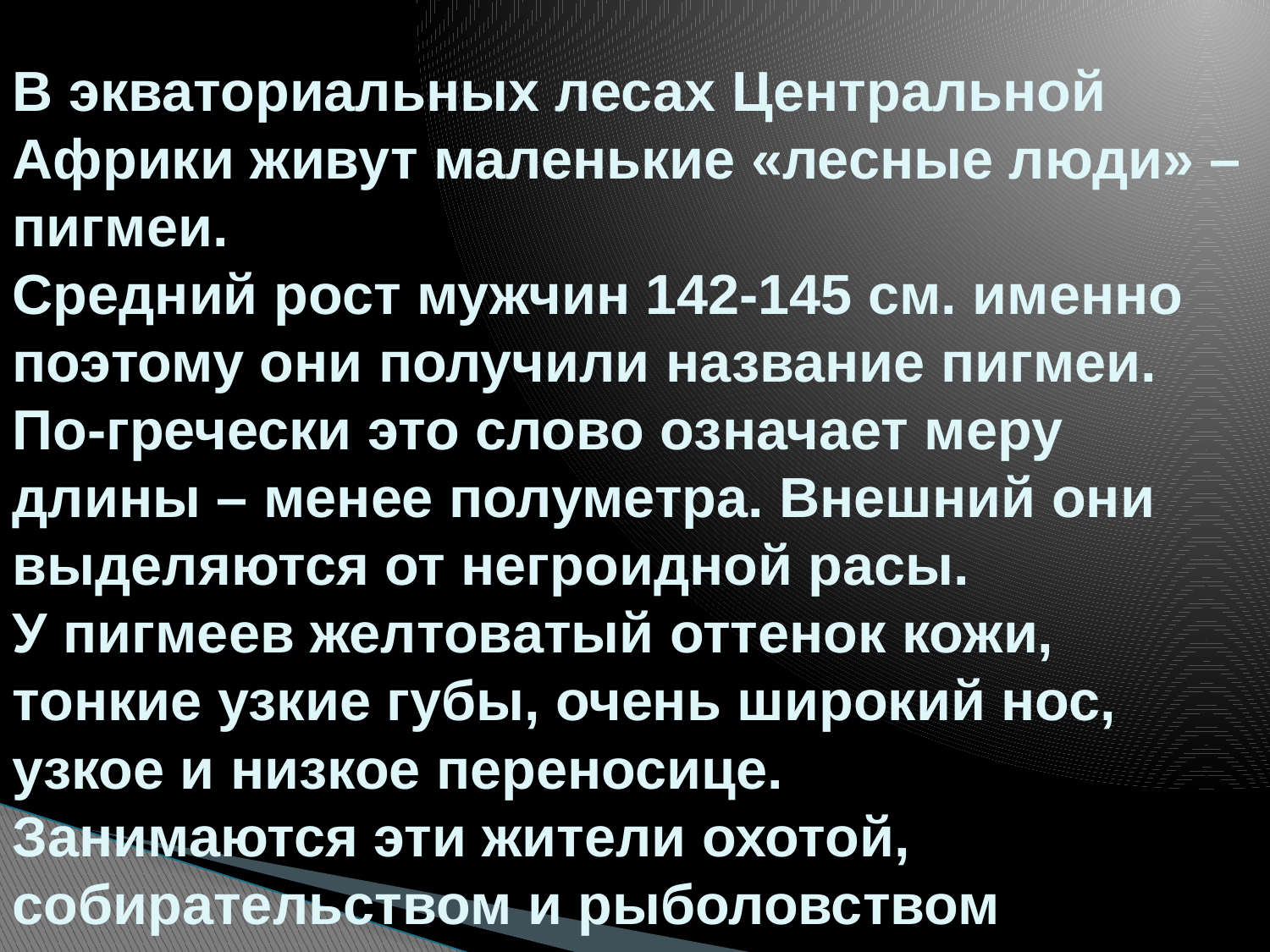

# В экваториальных лесах Центральной Африки живут маленькие «лесные люди» – пигмеи. Средний рост мужчин 142-145 см. именно поэтому они получили название пигмеи. По-гречески это слово означает меру длины – менее полуметра. Внешний они выделяются от негроидной расы. У пигмеев желтоватый оттенок кожи, тонкие узкие губы, очень широкий нос, узкое и низкое переносице. Занимаются эти жители охотой, собирательством и рыболовством